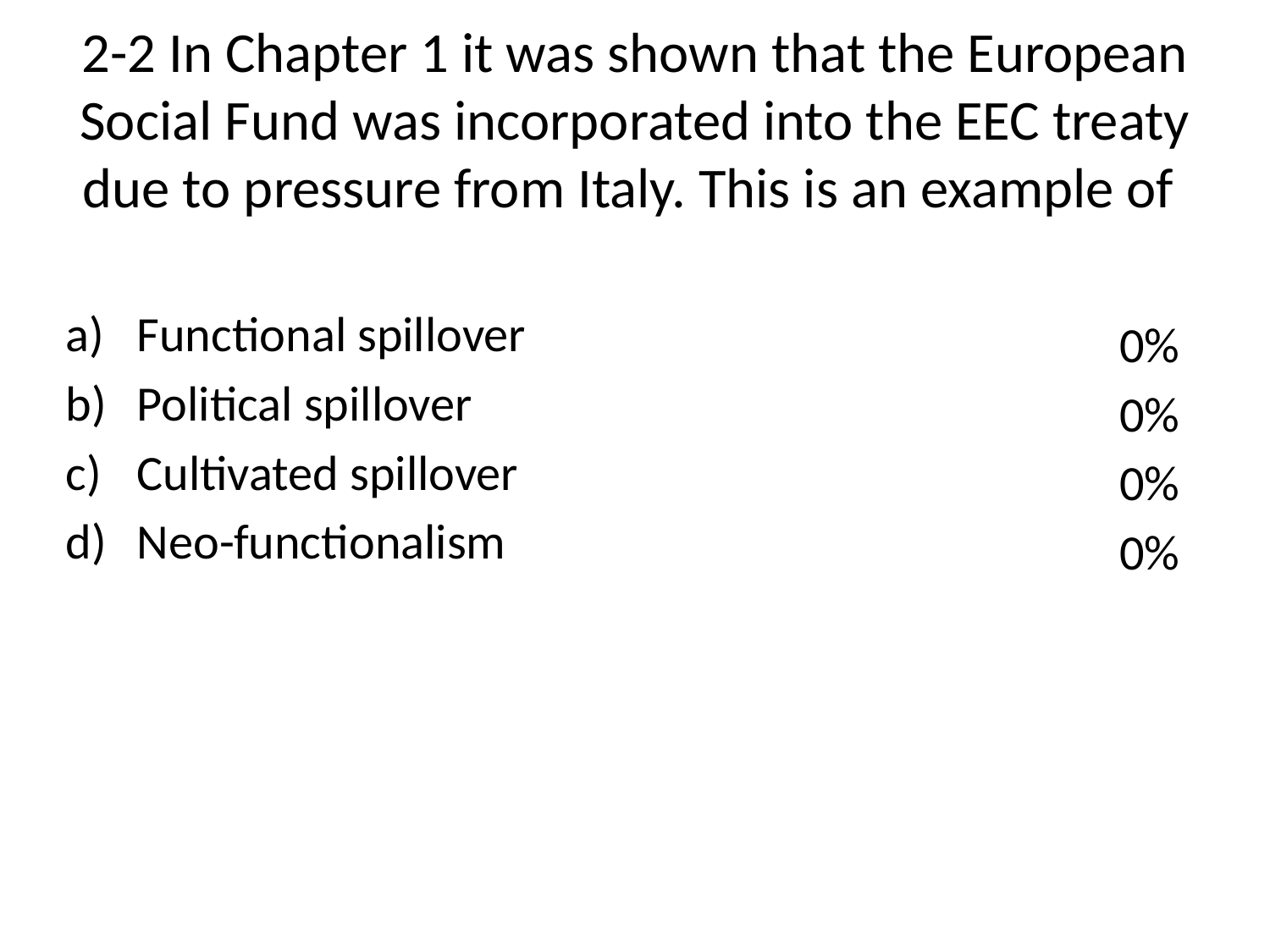

# 2-2 In Chapter 1 it was shown that the European Social Fund was incorporated into the EEC treaty due to pressure from Italy. This is an example of
Functional spillover
Political spillover
Cultivated spillover
Neo-functionalism
0%
0%
0%
0%